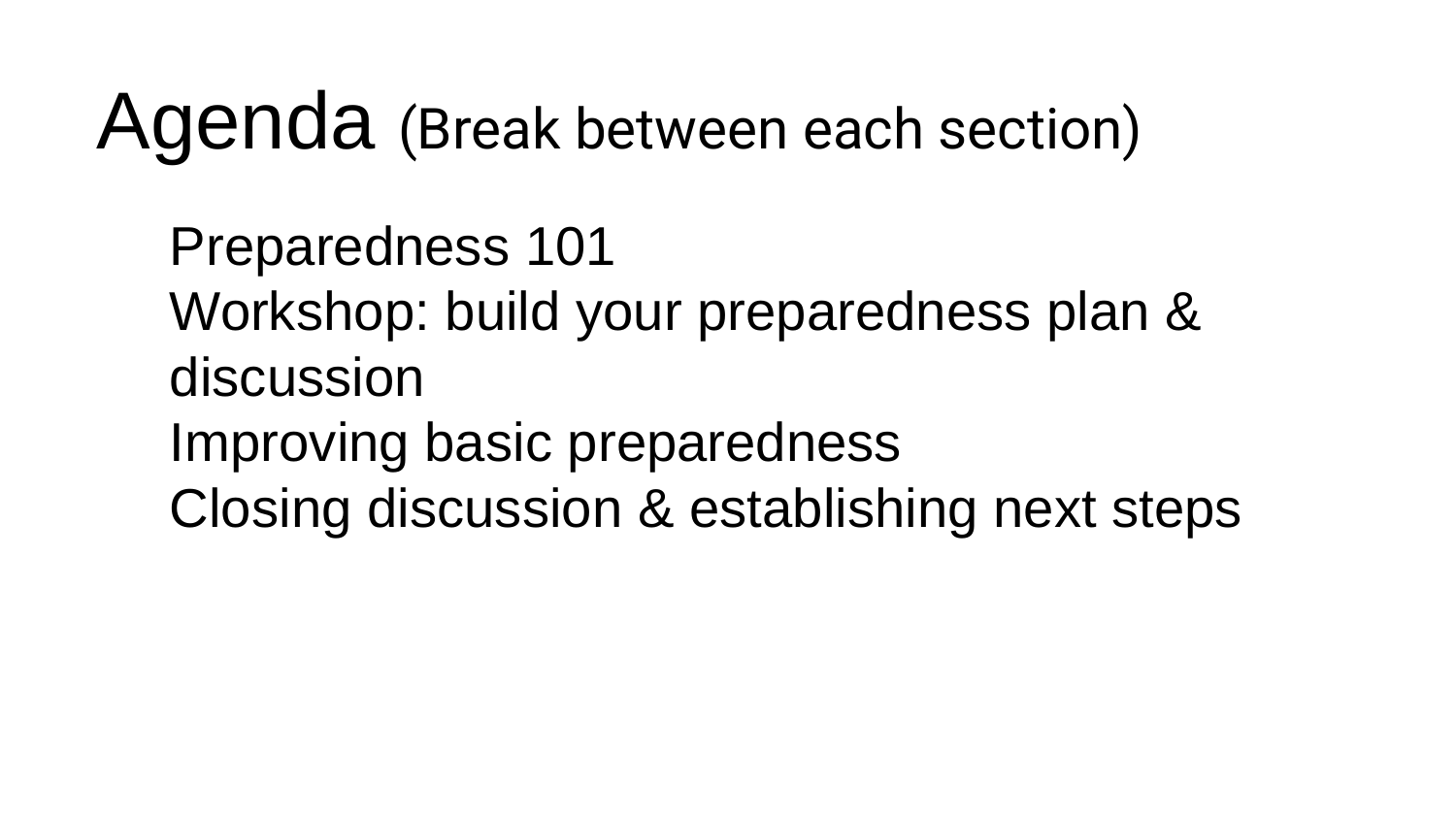

Agenda (Break between each section)
Preparedness 101
Workshop: build your preparedness plan & discussion
Improving basic preparedness
Closing discussion & establishing next steps